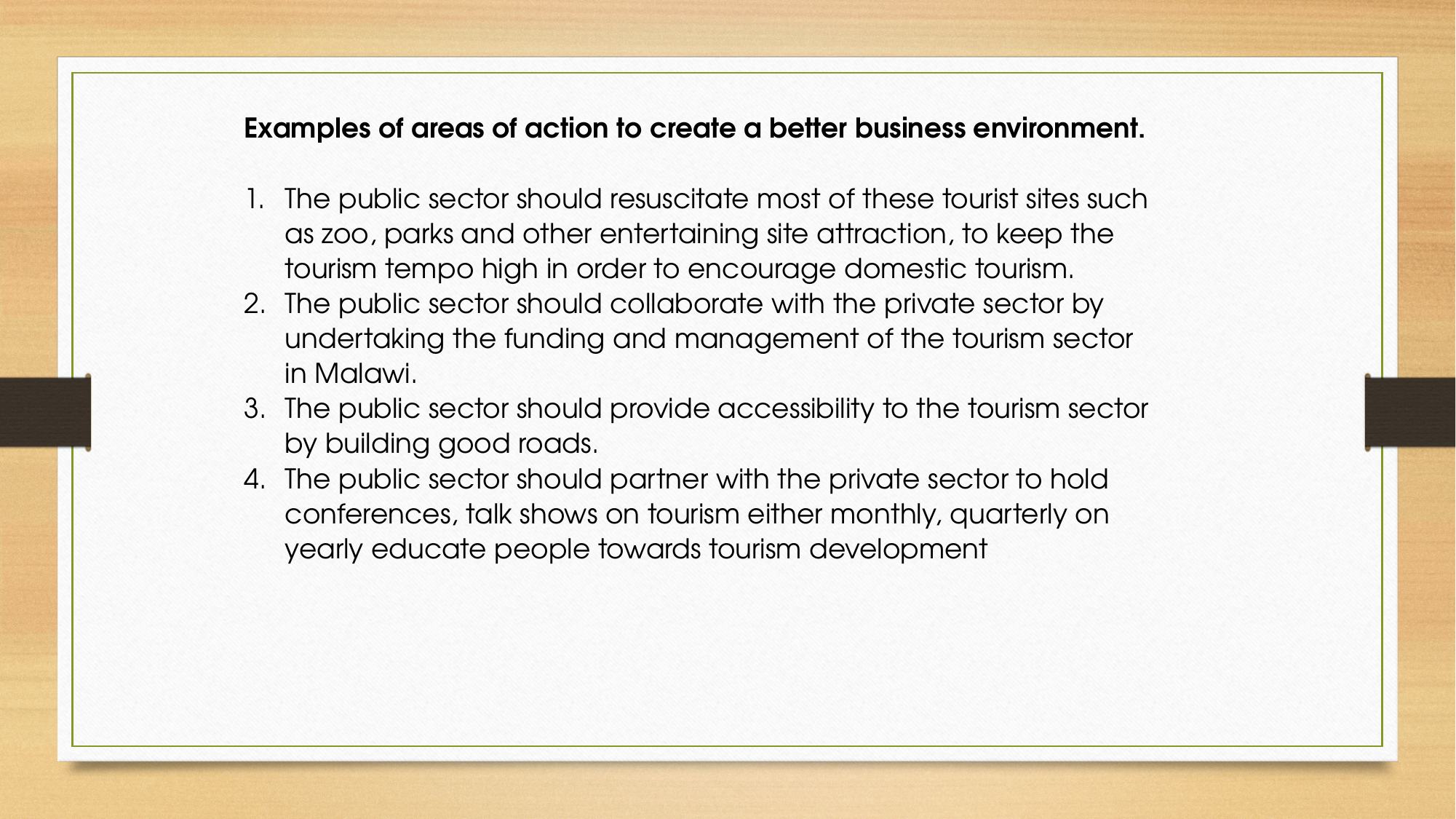

Examples of areas of action to create a better business environment.

The public sector should resuscitate most of these tourist sites such as zoo, parks and other entertaining site attraction, to keep the tourism tempo high in order to encourage domestic tourism.
The public sector should collaborate with the private sector by undertaking the funding and management of the tourism sector in Malawi.
The public sector should provide accessibility to the tourism sector by building good roads.
The public sector should partner with the private sector to hold conferences, talk shows on tourism either monthly, quarterly on yearly educate people towards tourism development